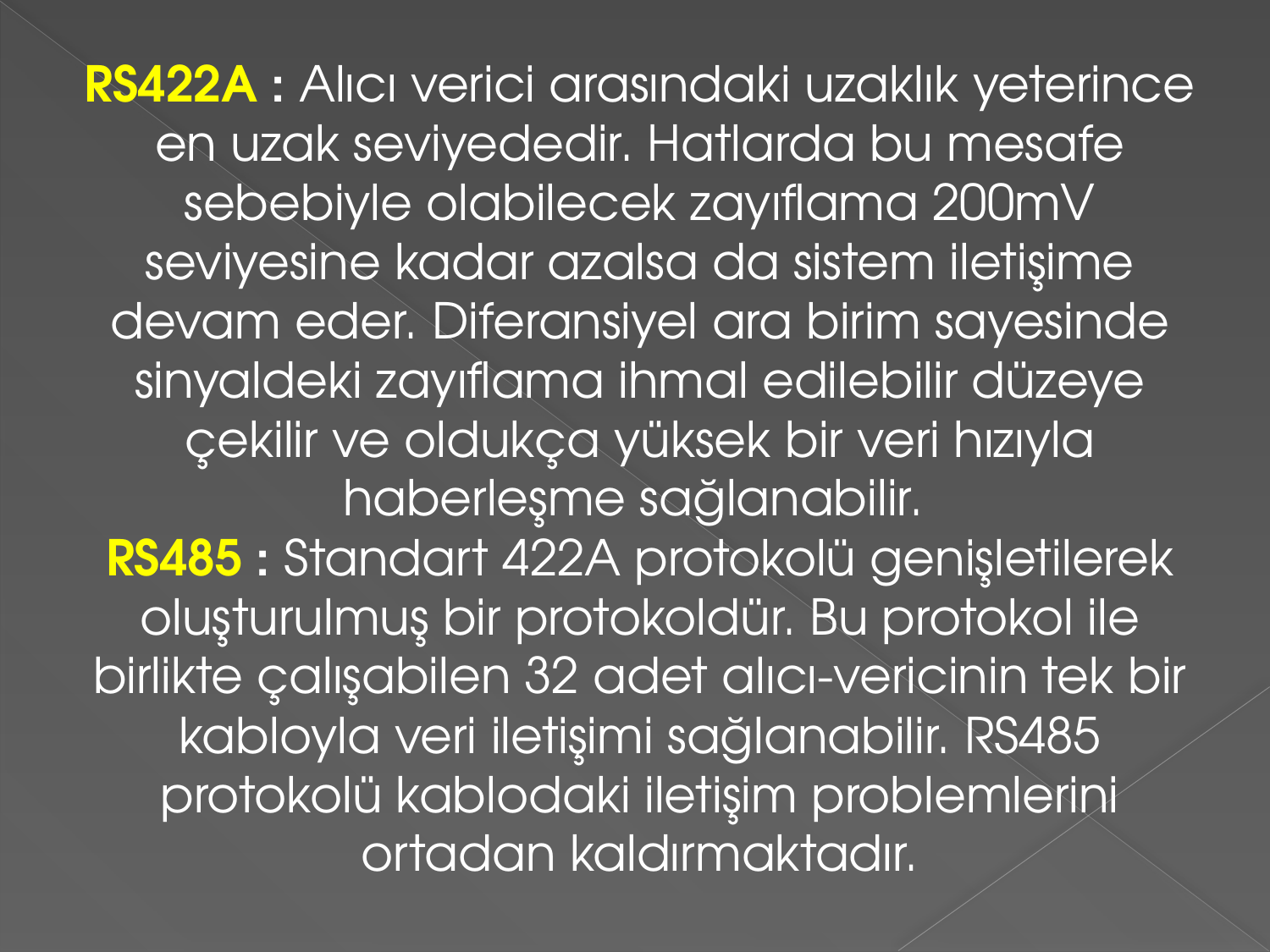

RS422A : Alıcı verici arasındaki uzaklık yeterince en uzak seviyededir. Hatlarda bu mesafe sebebiyle olabilecek zayıflama 200mV seviyesine kadar azalsa da sistem iletişime devam eder. Diferansiyel ara birim sayesinde sinyaldeki zayıflama ihmal edilebilir düzeye çekilir ve oldukça yüksek bir veri hızıyla haberleşme sağlanabilir.
RS485 : Standart 422A protokolü genişletilerek oluşturulmuş bir protokoldür. Bu protokol ile birlikte çalışabilen 32 adet alıcı-vericinin tek bir kabloyla veri iletişimi sağlanabilir. RS485 protokolü kablodaki iletişim problemlerini ortadan kaldırmaktadır.